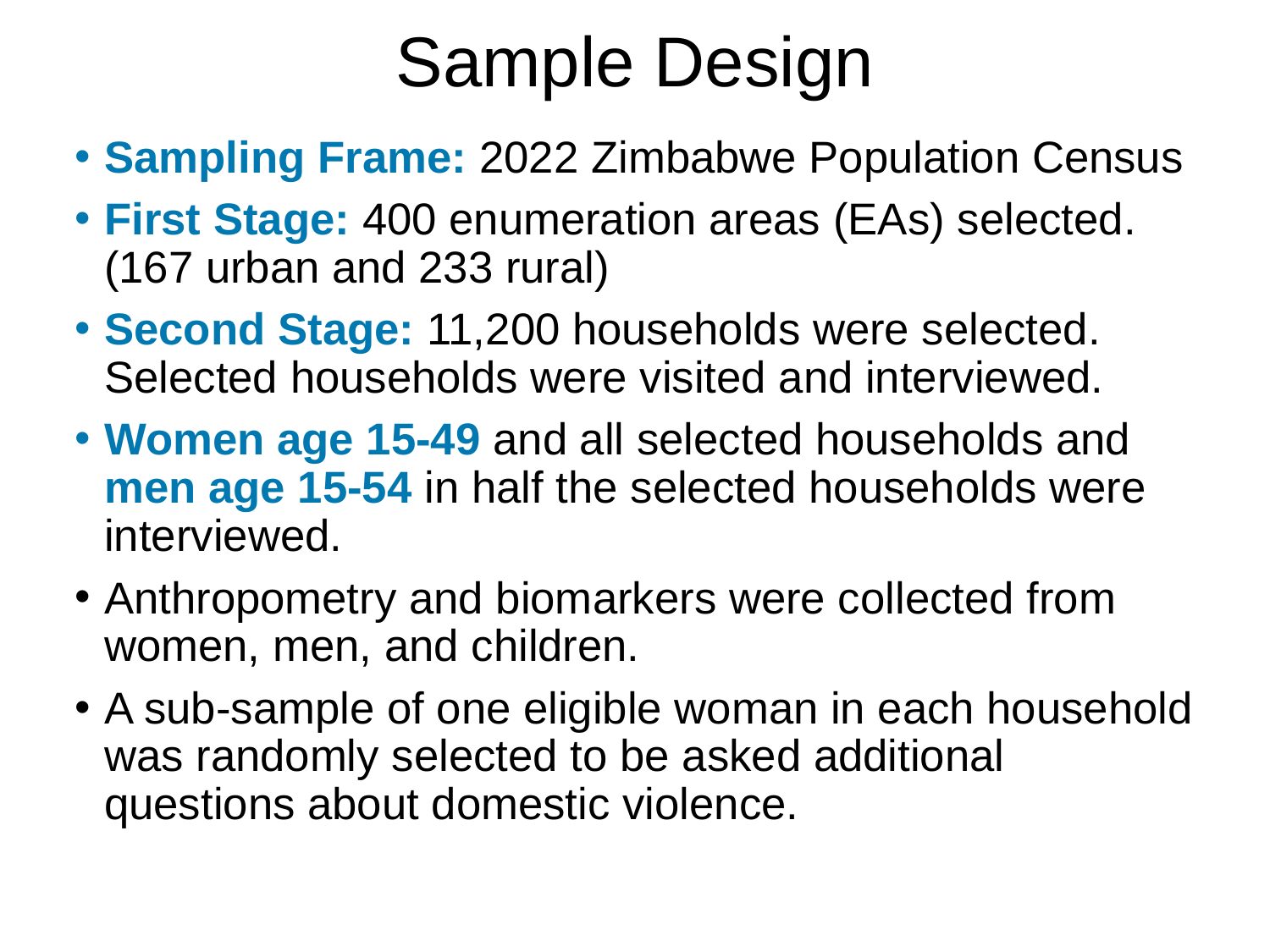

# Sample Design
Sampling Frame: 2022 Zimbabwe Population Census
First Stage: 400 enumeration areas (EAs) selected. (167 urban and 233 rural)
Second Stage: 11,200 households were selected. Selected households were visited and interviewed.
Women age 15-49 and all selected households and men age 15-54 in half the selected households were interviewed.
Anthropometry and biomarkers were collected from women, men, and children.
A sub-sample of one eligible woman in each household was randomly selected to be asked additional questions about domestic violence.